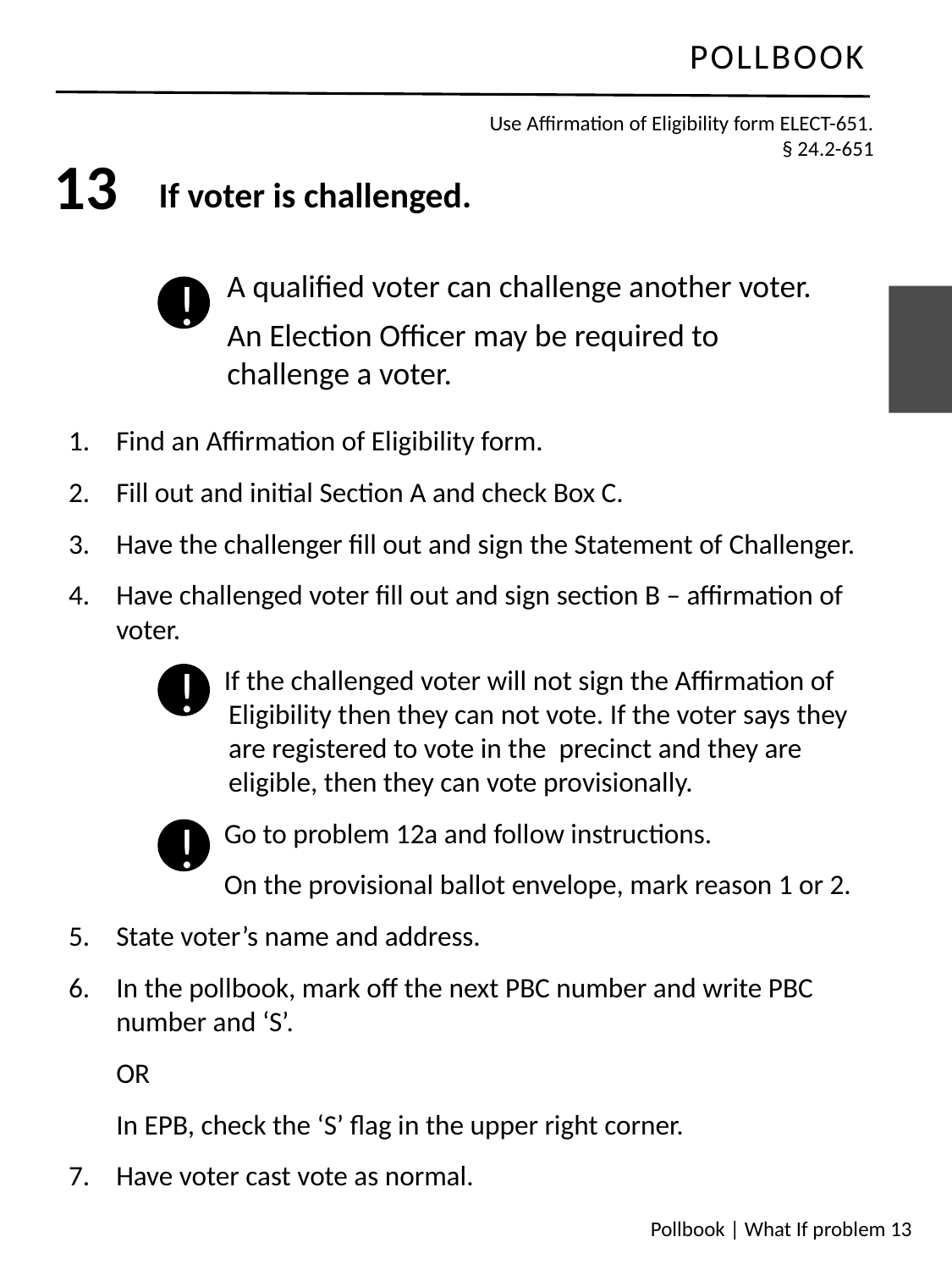

Use Affirmation of Eligibility form ELECT-651.
§ 24.2-651
13
If voter is challenged.
A qualified voter can challenge another voter.
An Election Officer may be required to challenge a voter.

!
Find an Affirmation of Eligibility form.
Fill out and initial Section A and check Box C.
Have the challenger fill out and sign the Statement of Challenger.
Have challenged voter fill out and sign section B – affirmation of voter.
  If the challenged voter will not sign the Affirmation of Eligibility then they can not vote. If the voter says they are registered to vote in the  precinct and they are eligible, then they can vote provisionally.
  Go to problem 12a and follow instructions.
  On the provisional ballot envelope, mark reason 1 or 2.
State voter’s name and address.
In the pollbook, mark off the next PBC number and write PBC number and ‘S’.
OR
In EPB, check the ‘S’ flag in the upper right corner.
Have voter cast vote as normal.
!
!
Pollbook | What If problem 13